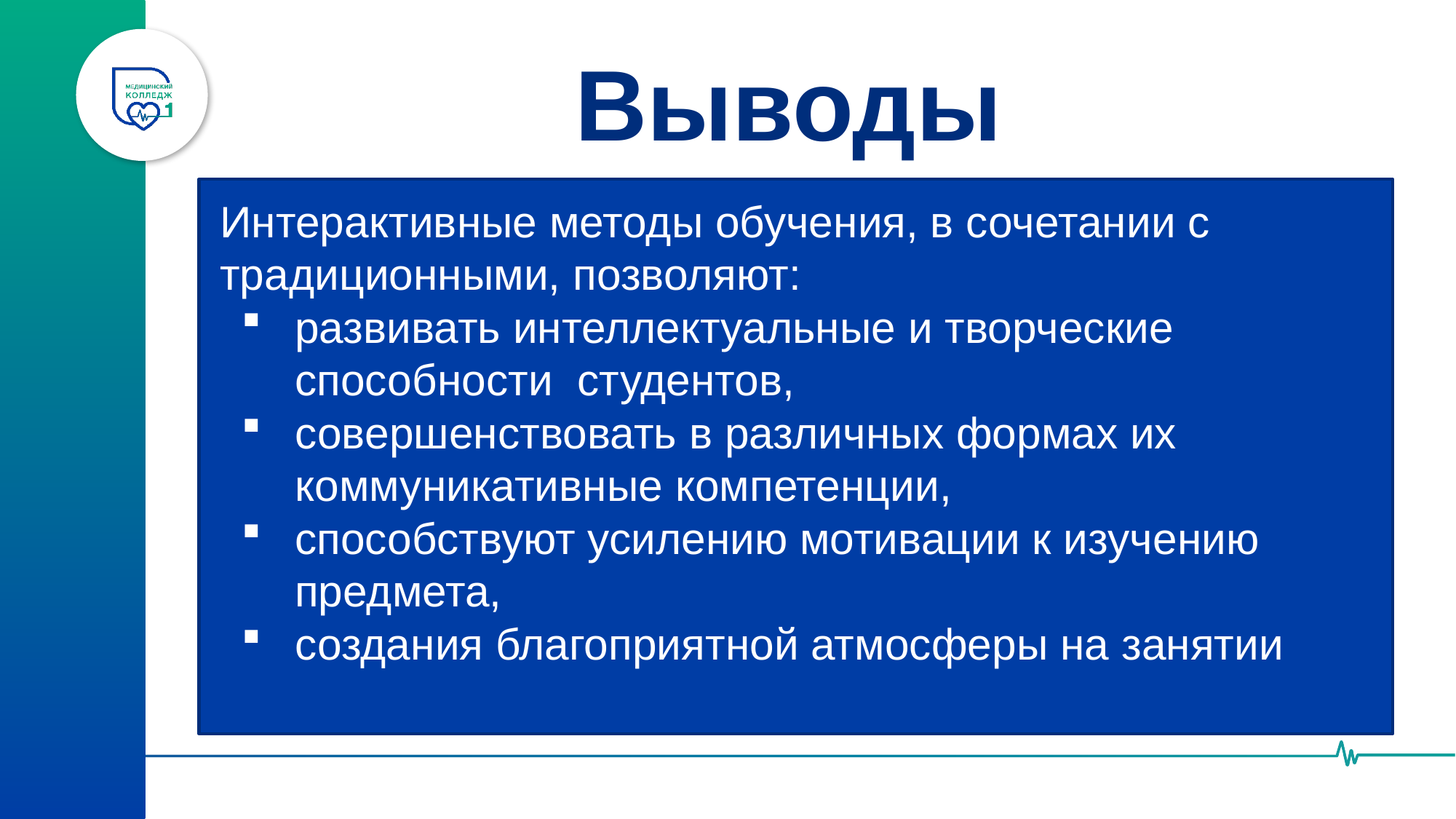

# Выводы
Интерактивные методы обучения, в сочетании с традиционными, позволяют:
развивать интеллектуальные и творческие способности  студентов,
совершенствовать в различных формах их коммуникативные компетенции,
способствуют усилению мотивации к изучению предмета,
создания благоприятной атмосферы на занятии